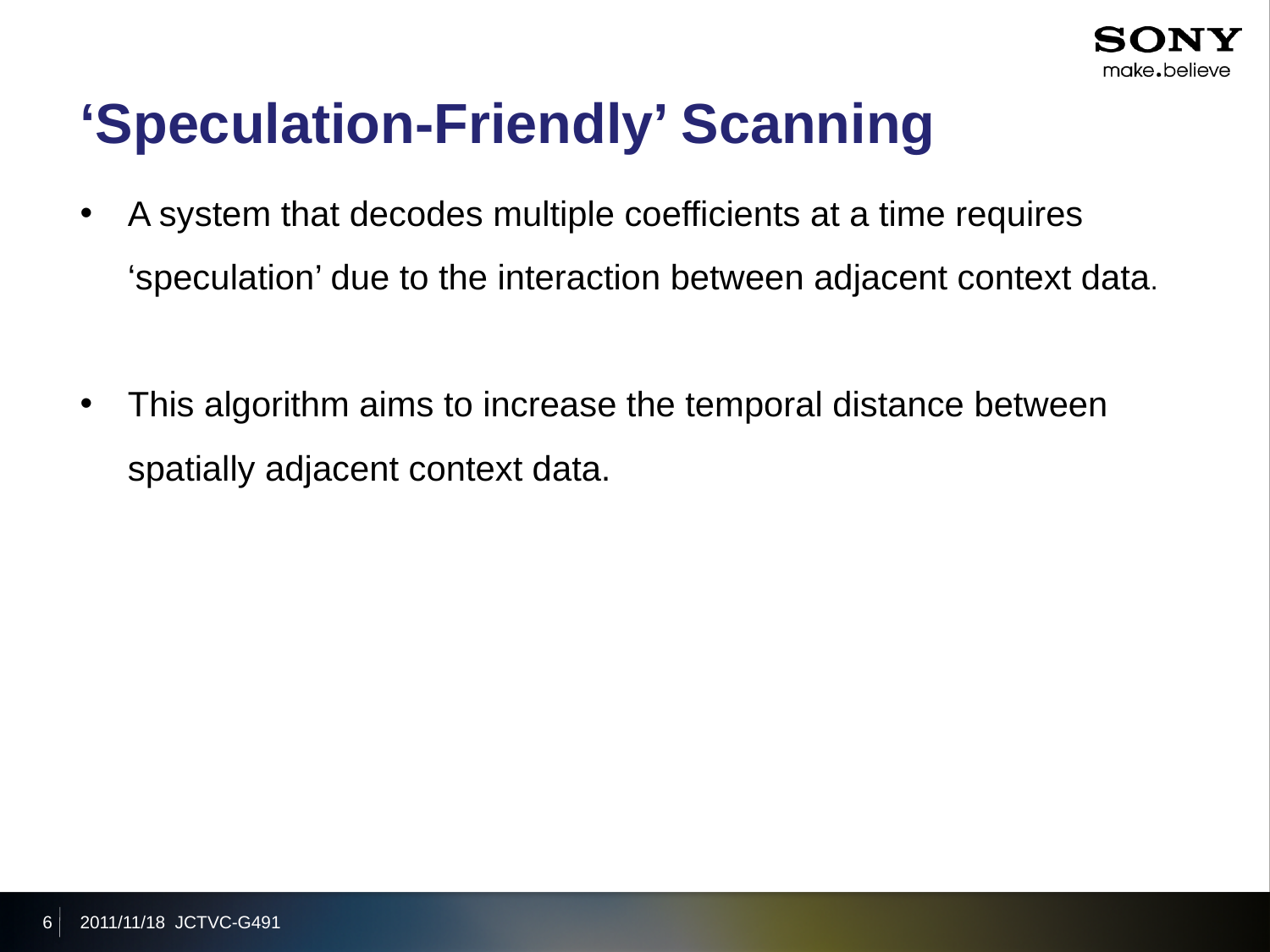

# ‘Speculation-Friendly’ Scanning
A system that decodes multiple coefficients at a time requires ‘speculation’ due to the interaction between adjacent context data.

This algorithm aims to increase the temporal distance between spatially adjacent context data.
6
2011/11/18
JCTVC-G491